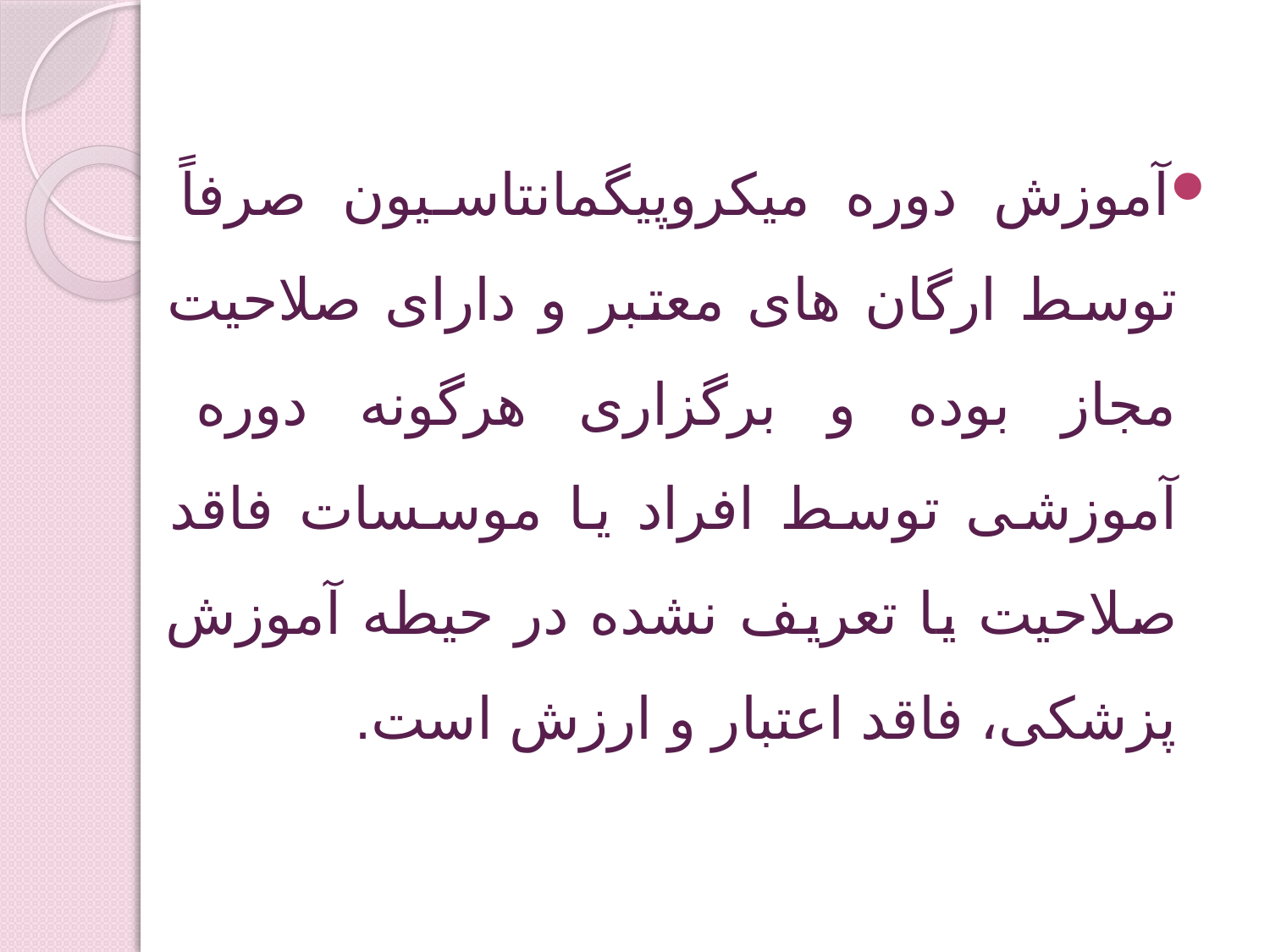

آموزش دوره میکروپیگمانتاسیون صرفاً توسط ارگان های معتبر و دارای صلاحیت مجاز بوده و برگزاری هرگونه دوره آموزشی توسط افراد یا موسسات فاقد صلاحیت یا تعریف نشده در حیطه آموزش پزشکی، فاقد اعتبار و ارزش است.